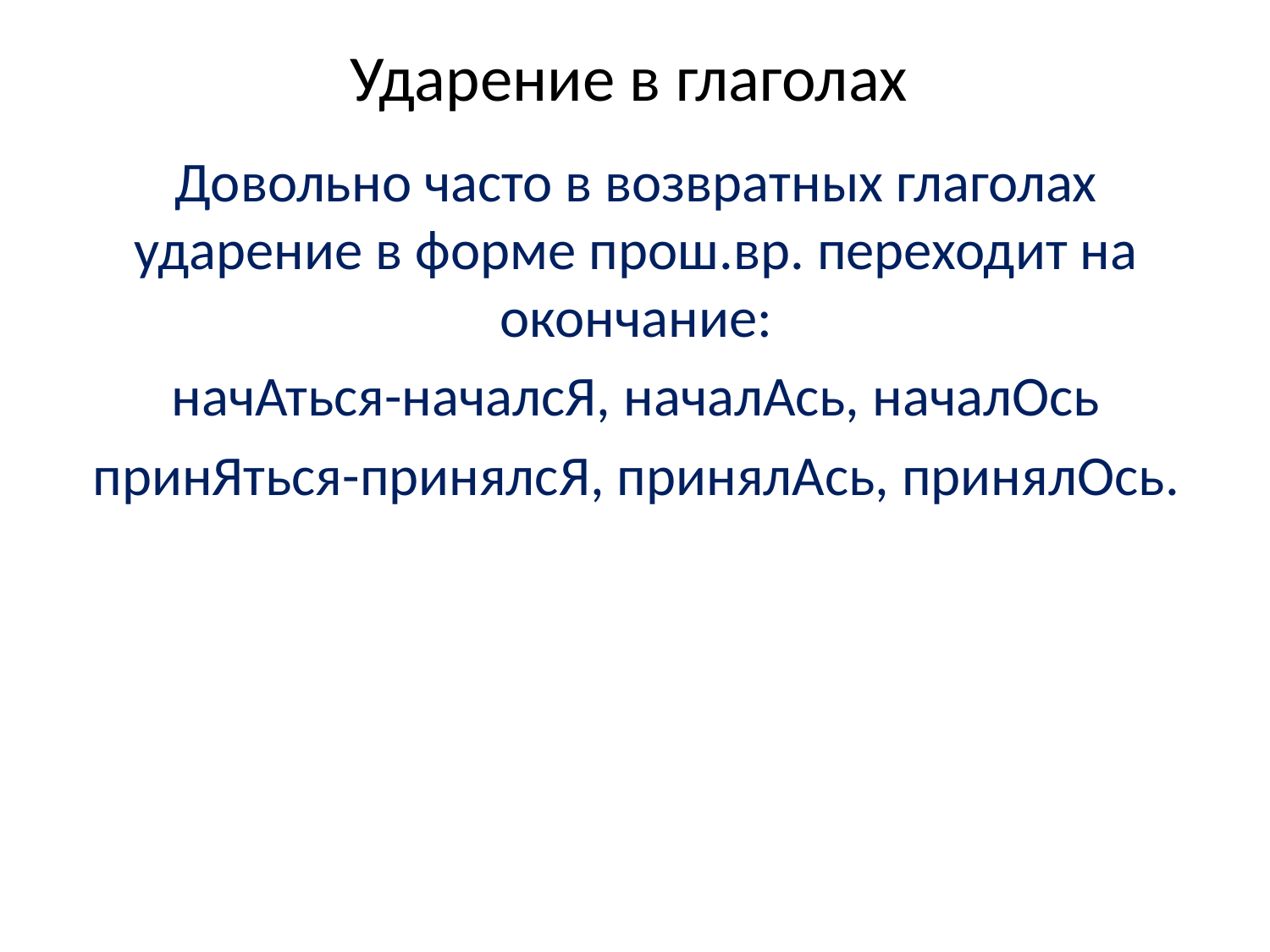

# Ударение в глаголах
Довольно часто в возвратных глаголах ударение в форме прош.вр. переходит на окончание:
начАться-началсЯ, началАсь, началОсь
принЯться-принялсЯ, принялАсь, принялОсь.